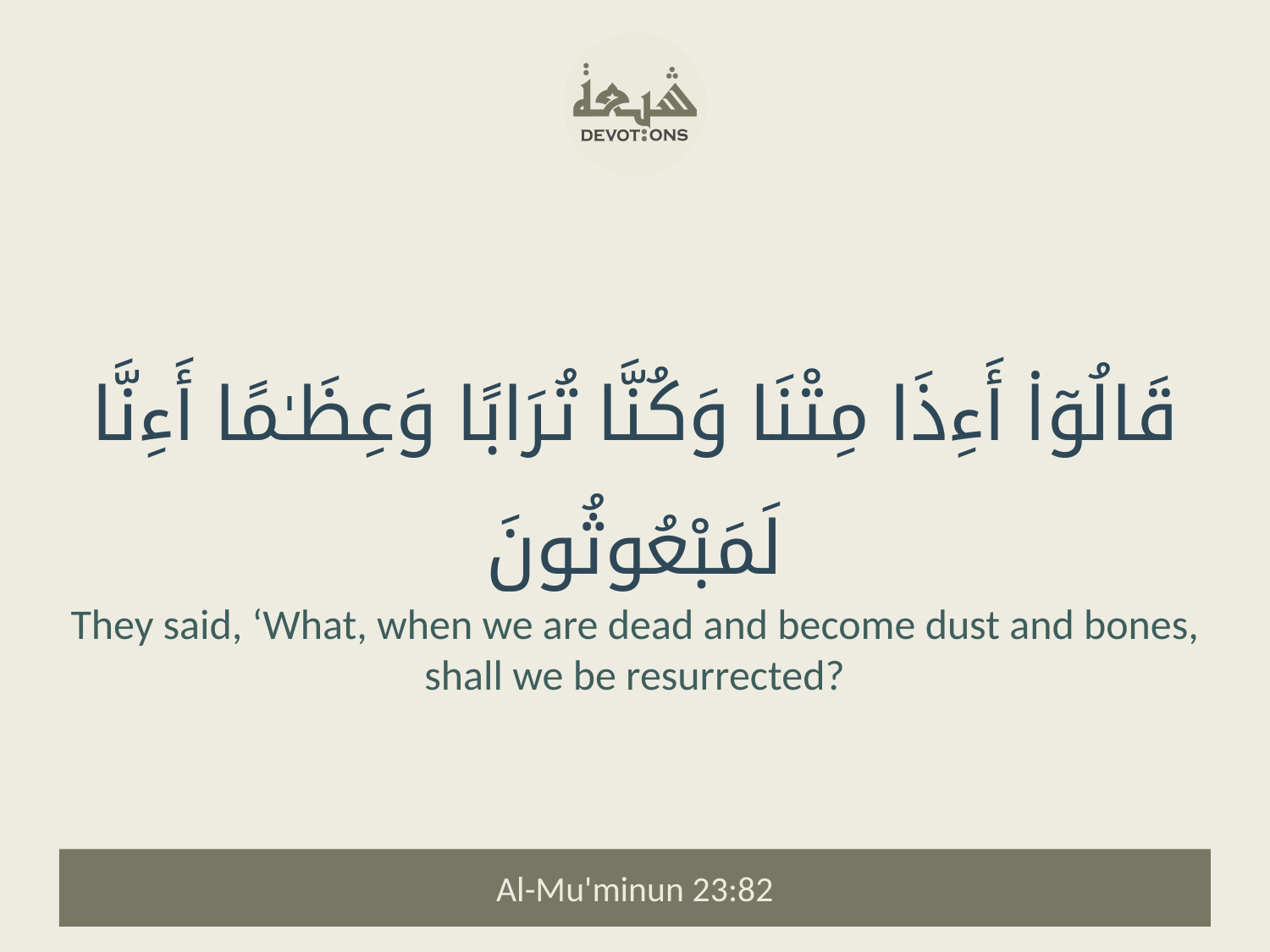

قَالُوٓا۟ أَءِذَا مِتْنَا وَكُنَّا تُرَابًا وَعِظَـٰمًا أَءِنَّا لَمَبْعُوثُونَ
They said, ‘What, when we are dead and become dust and bones, shall we be resurrected?
Al-Mu'minun 23:82